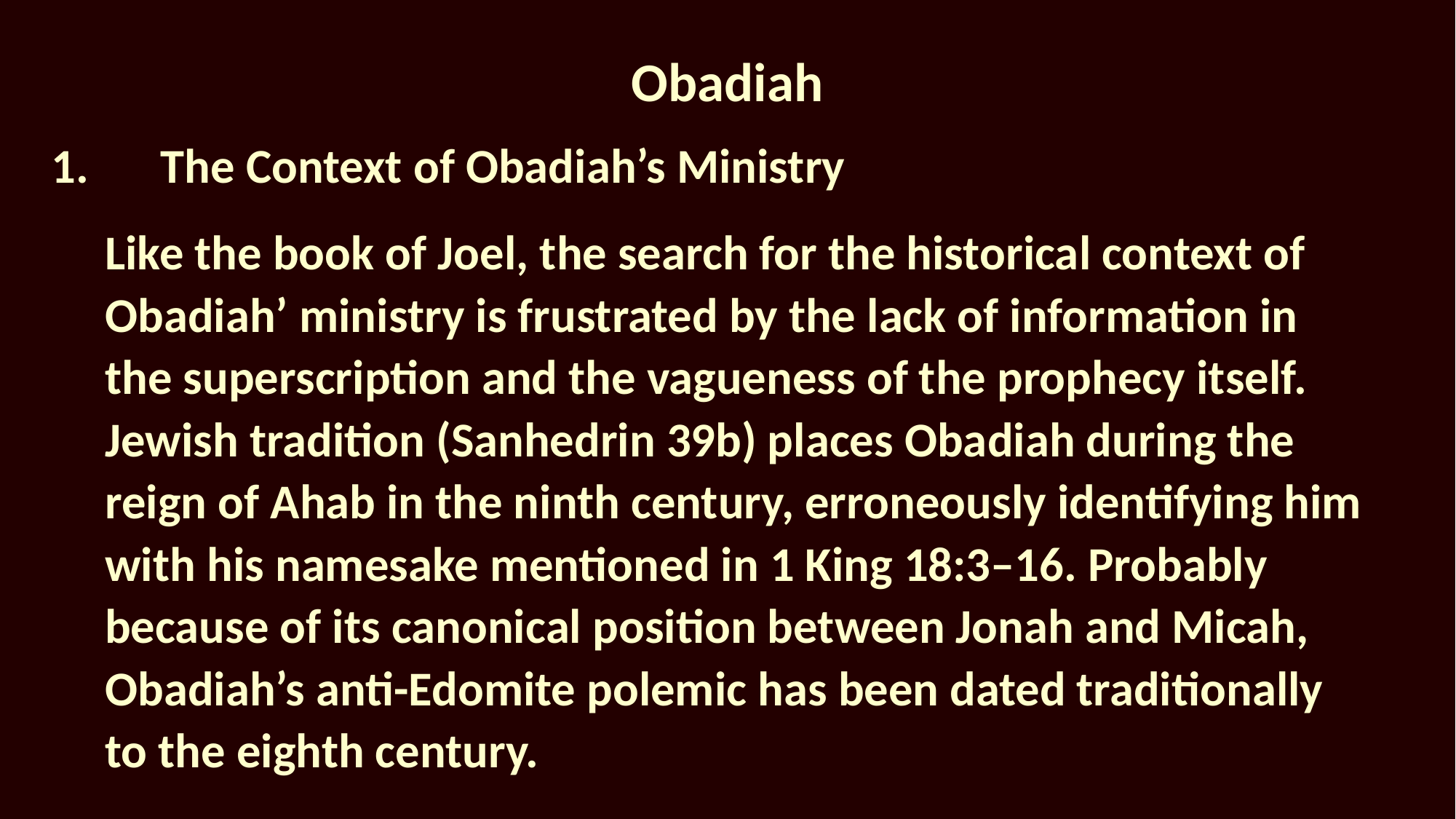

# Obadiah
1.	The Context of Obadiah’s Ministry
Like the book of Joel, the search for the historical context of Obadiah’ ministry is frustrated by the lack of information in the superscription and the vagueness of the prophecy itself. Jewish tradition (Sanhedrin 39b) places Obadiah during the reign of Ahab in the ninth century, erroneously identifying him with his namesake mentioned in 1 King 18:3–16. Probably because of its canonical position between Jonah and Micah, Obadiah’s anti-Edomite polemic has been dated traditionally to the eighth century.